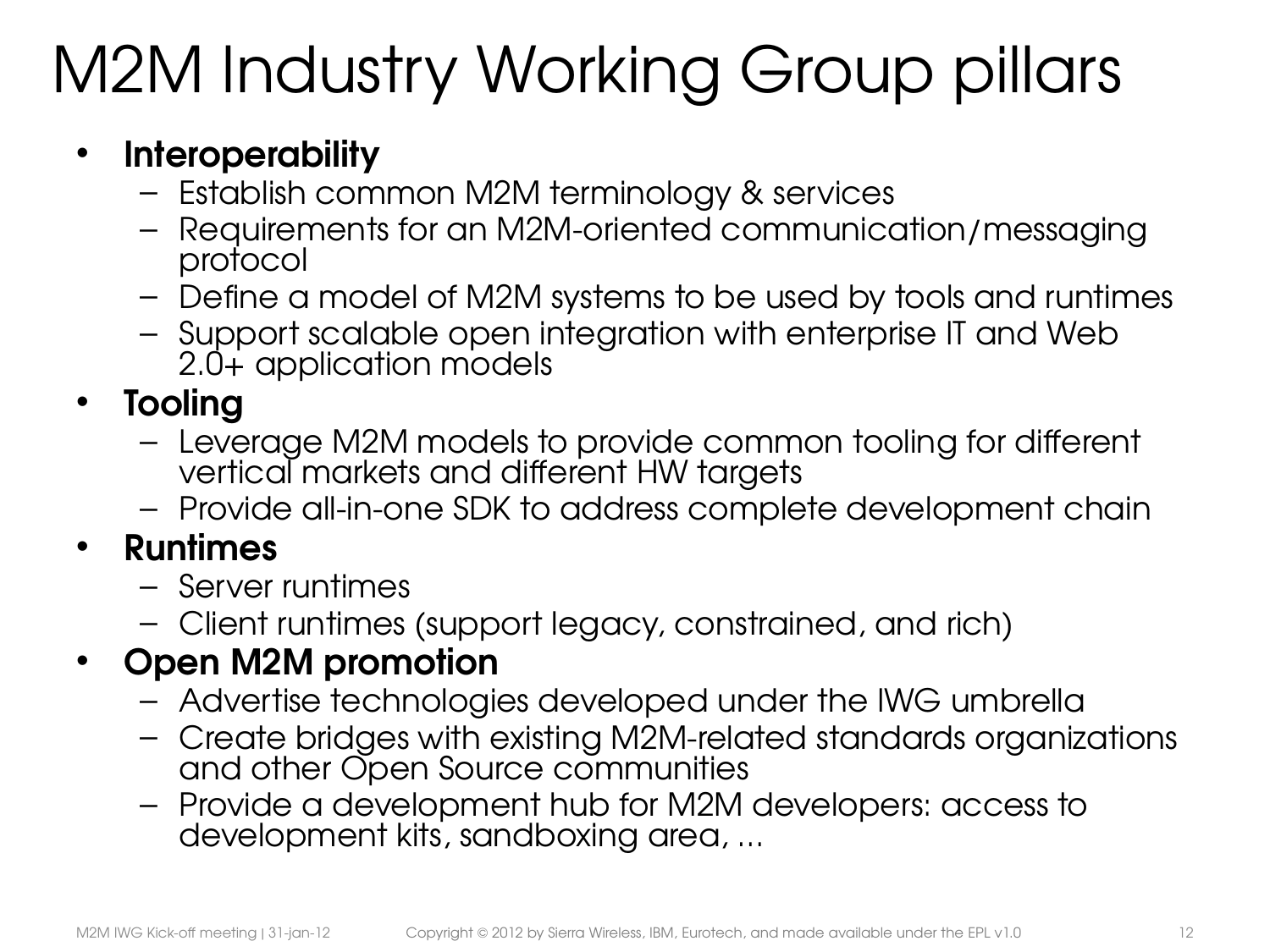

# M2M Industry Working Group pillars
Interoperability
Establish common M2M terminology & services
Requirements for an M2M-oriented communication/messaging protocol
Define a model of M2M systems to be used by tools and runtimes
Support scalable open integration with enterprise IT and Web 2.0+ application models
Tooling
Leverage M2M models to provide common tooling for different vertical markets and different HW targets
Provide all-in-one SDK to address complete development chain
Runtimes
Server runtimes
Client runtimes (support legacy, constrained, and rich)
Open M2M promotion
Advertise technologies developed under the IWG umbrella
Create bridges with existing M2M-related standards organizations and other Open Source communities
Provide a development hub for M2M developers: access to development kits, sandboxing area, …

M2M IWG Kick-off meeting | 31-jan-12
Copyright © 2012 by Sierra Wireless, IBM, Eurotech, and made available under the EPL v1.0
12